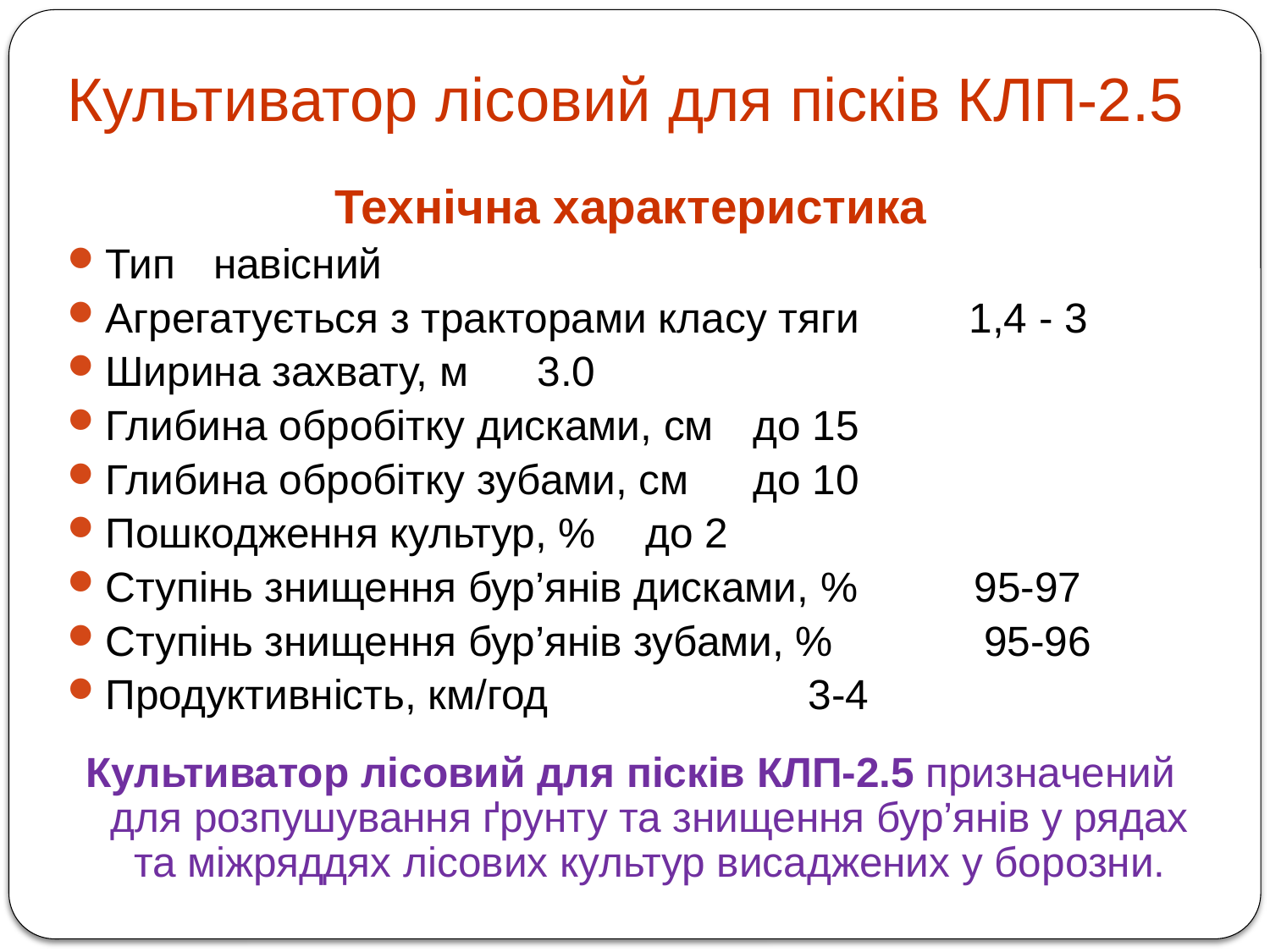

# Культиватор лісовий для пісків КЛП-2.5
Технічна характеристика
Тип							навісний
Агрегатується з тракторами класу тяги       	1,4 - 3
Ширина захвату, м				3.0
Глибина обробітку дисками, см		до 15
Глибина обробітку зубами, см			до 10
Пошкодження культур, %			до 2
Ступінь знищення бур’янів дисками, %          95-97
Ступінь знищення бур’янів зубами, %             95-96
Продуктивність, км/год			              3-4

Культиватор лісовий для пісків КЛП-2.5 призначений для розпушування ґрунту та знищення бур’янів у рядах та міжряддях лісових культур висаджених у борозни.